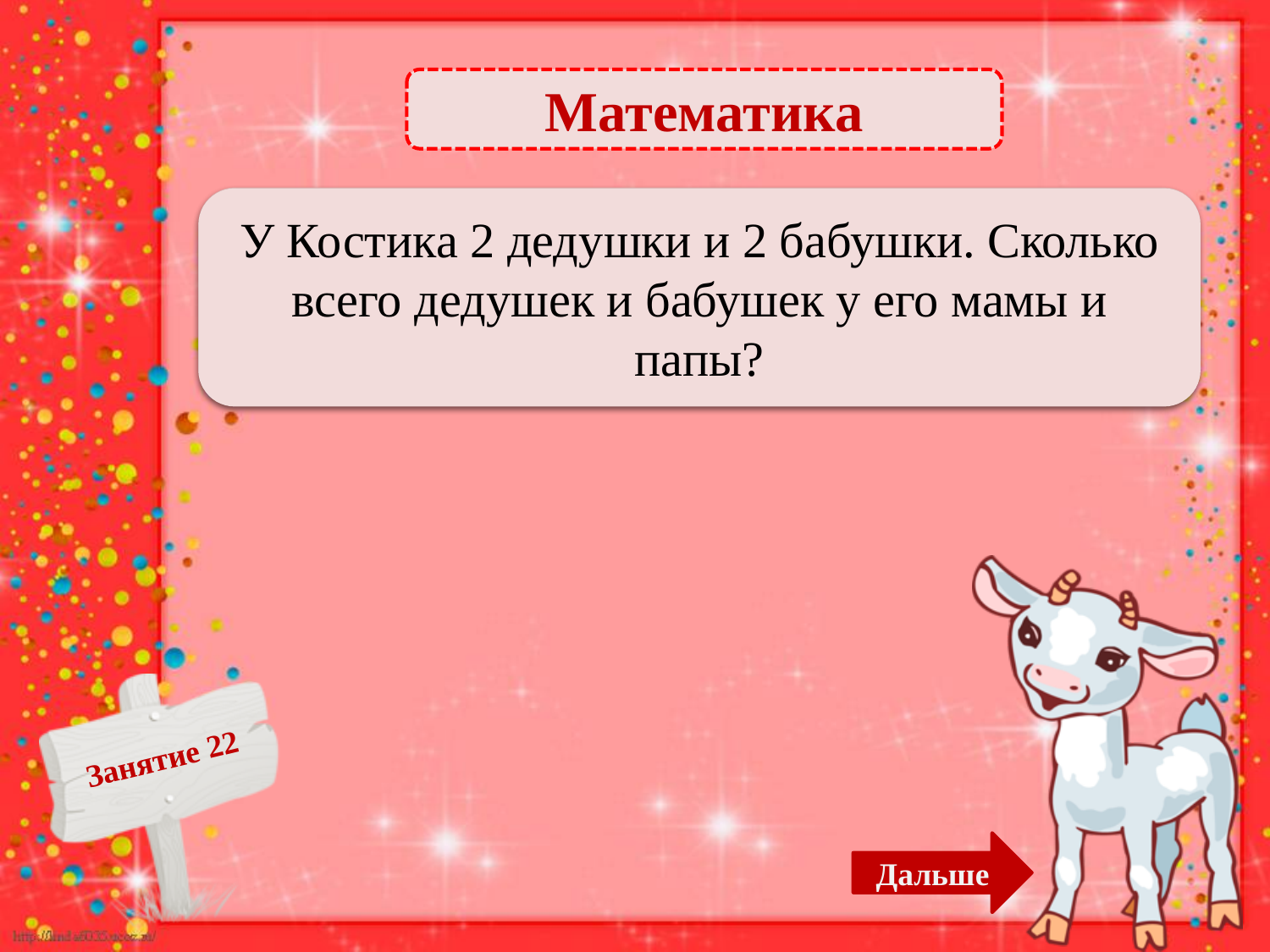

Математика
 Восемь: 4 – у мамы, 4 – у папы – 1б.
У Костика 2 дедушки и 2 бабушки. Сколько всего дедушек и бабушек у его мамы и папы?

Дальше